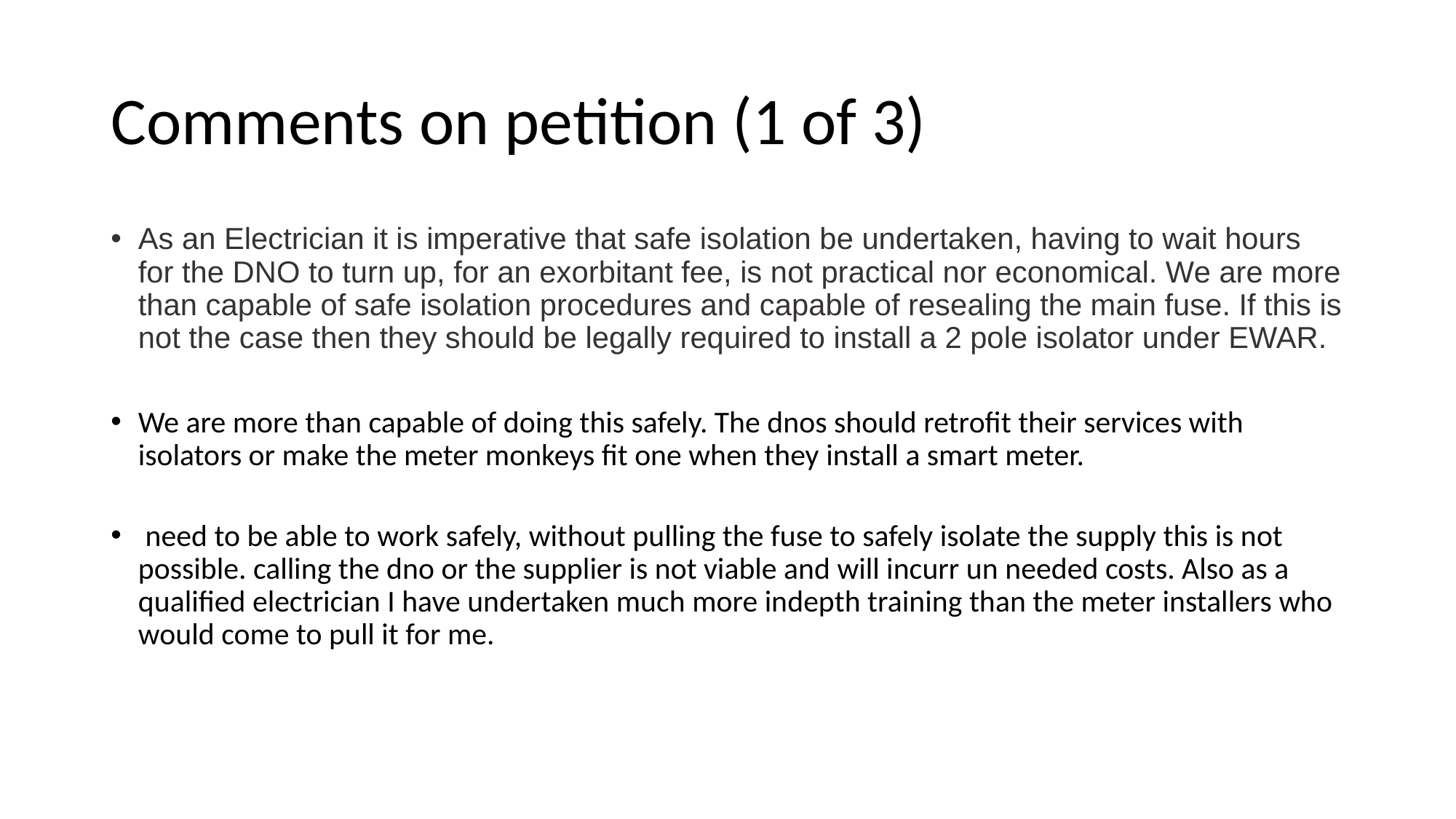

# Comments on petition (1 of 3)
As an Electrician it is imperative that safe isolation be undertaken, having to wait hours for the DNO to turn up, for an exorbitant fee, is not practical nor economical. We are more than capable of safe isolation procedures and capable of resealing the main fuse. If this is not the case then they should be legally required to install a 2 pole isolator under EWAR.
We are more than capable of doing this safely. The dnos should retrofit their services with isolators or make the meter monkeys fit one when they install a smart meter.
 need to be able to work safely, without pulling the fuse to safely isolate the supply this is not possible. calling the dno or the supplier is not viable and will incurr un needed costs. Also as a qualified electrician I have undertaken much more indepth training than the meter installers who would come to pull it for me.